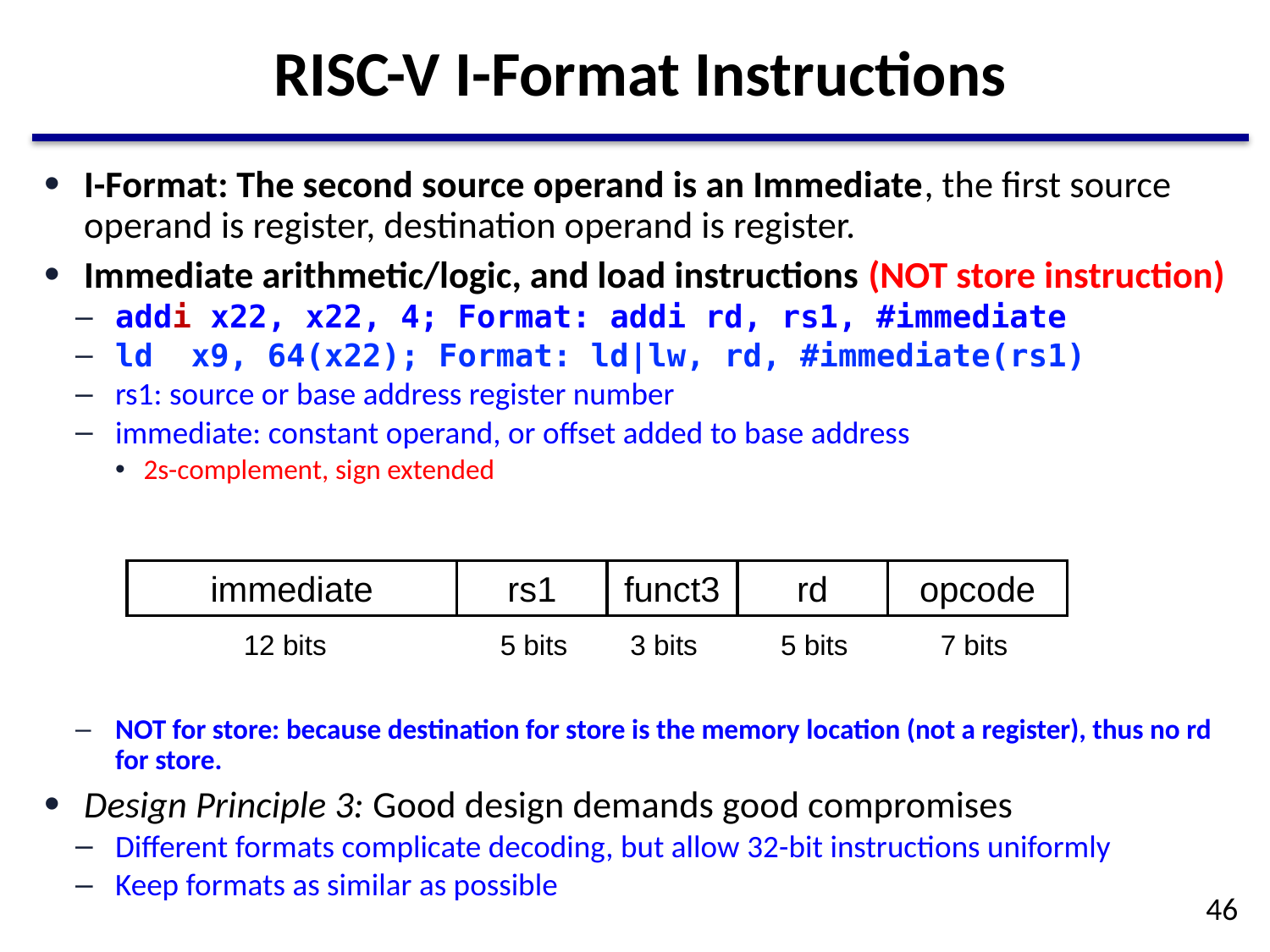

# RISC-V I-Format Instructions
I-Format: The second source operand is an Immediate, the first source operand is register, destination operand is register.
Immediate arithmetic/logic, and load instructions (NOT store instruction)
addi x22, x22, 4; Format: addi rd, rs1, #immediate
ld  x9, 64(x22); Format: ld|lw, rd, #immediate(rs1)
rs1: source or base address register number
immediate: constant operand, or offset added to base address
2s-complement, sign extended

NOT for store: because destination for store is the memory location (not a register), thus no rd for store.
Design Principle 3: Good design demands good compromises
Different formats complicate decoding, but allow 32-bit instructions uniformly
Keep formats as similar as possible
immediate
rs1
funct3
rd
opcode
12 bits
5 bits
3 bits
5 bits
7 bits
46